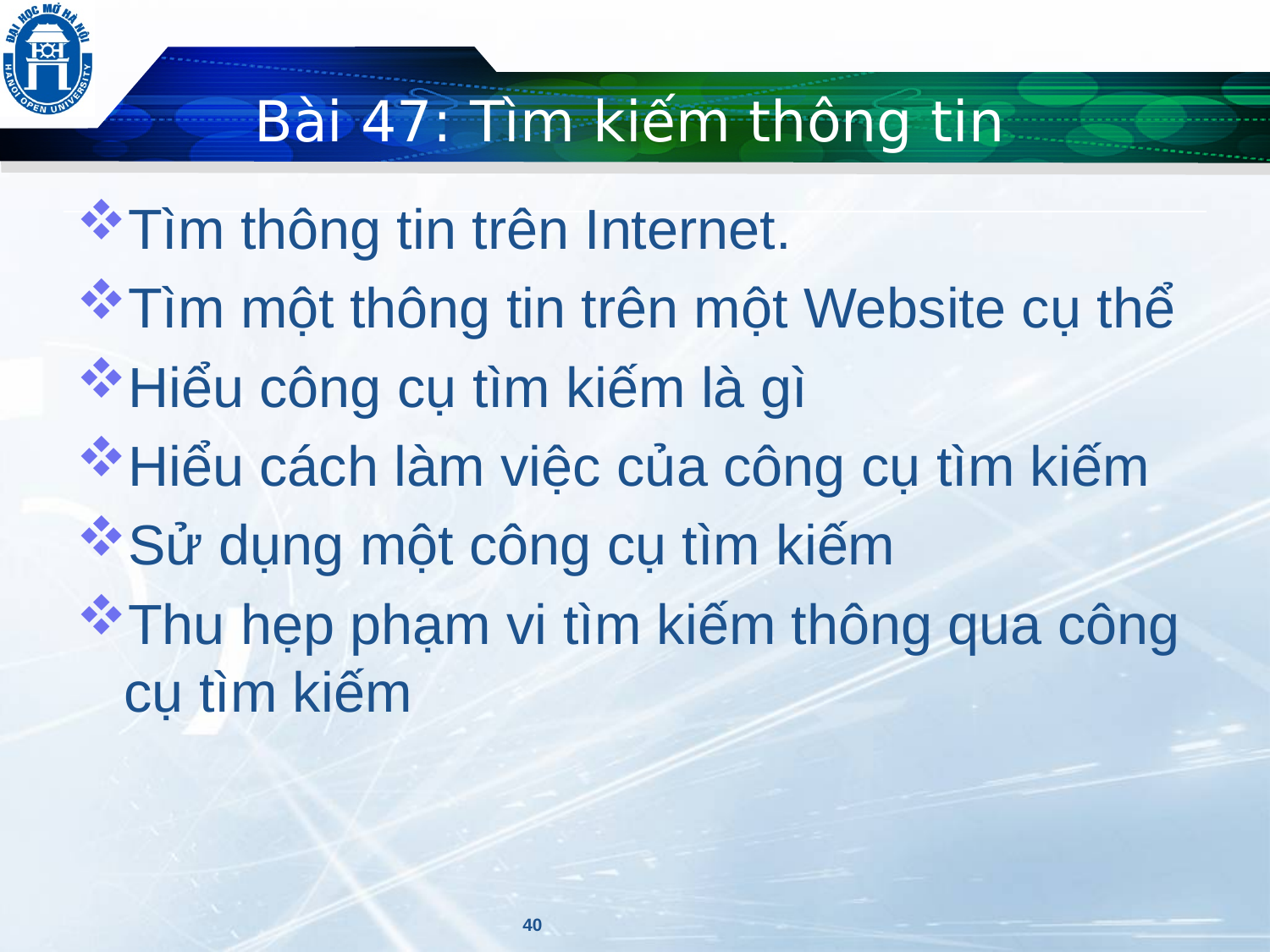

# Bài 47: Tìm kiếm thông tin
Tìm thông tin trên Internet.
Tìm một thông tin trên một Website cụ thể
Hiểu công cụ tìm kiếm là gì
Hiểu cách làm việc của công cụ tìm kiếm
Sử dụng một công cụ tìm kiếm
Thu hẹp phạm vi tìm kiếm thông qua công cụ tìm kiếm

40